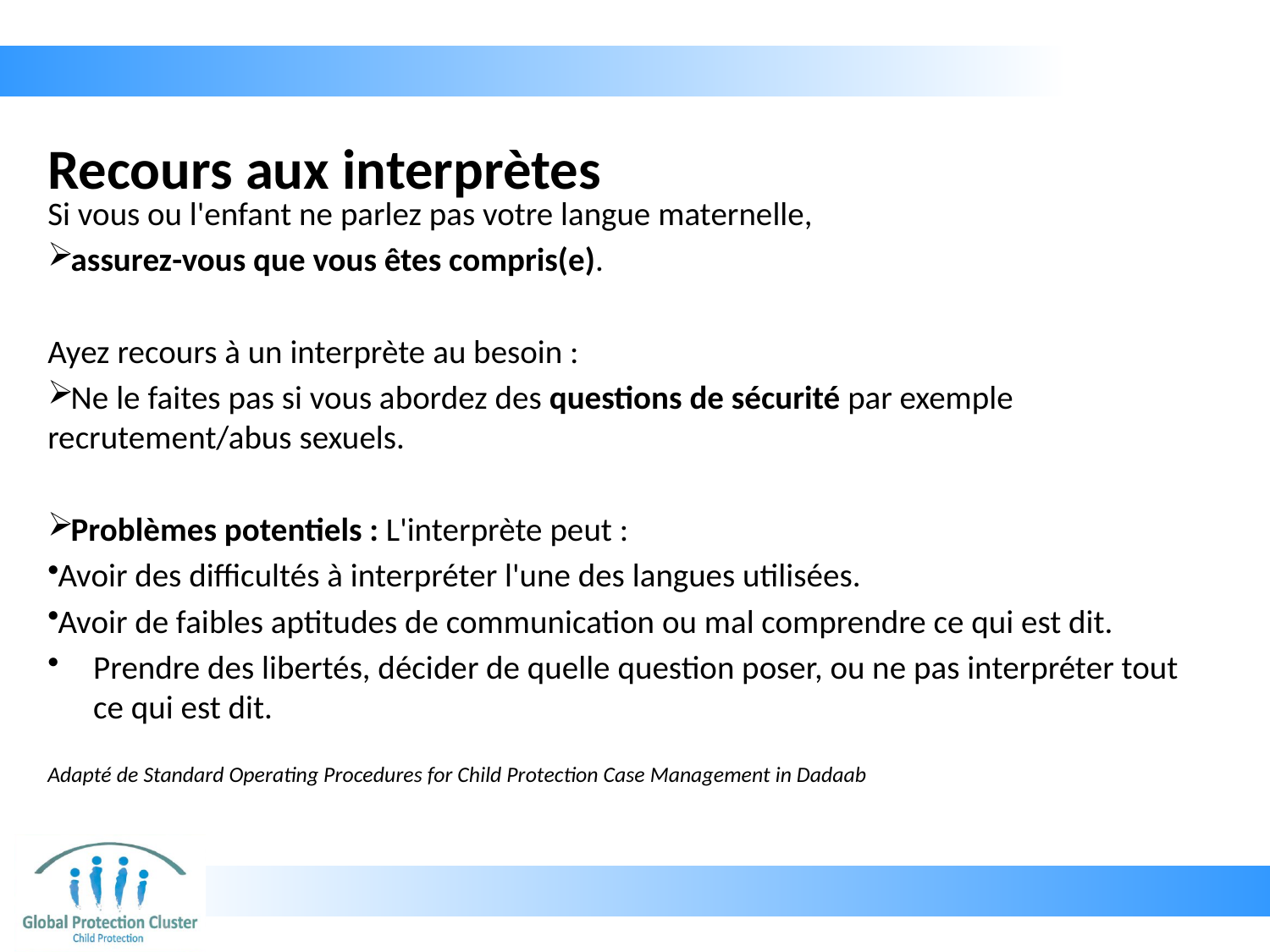

# Recours aux interprètes
Si vous ou l'enfant ne parlez pas votre langue maternelle,
assurez-vous que vous êtes compris(e).

Ayez recours à un interprète au besoin :
Ne le faites pas si vous abordez des questions de sécurité par exemple recrutement/abus sexuels.

Problèmes potentiels : L'interprète peut :
Avoir des difficultés à interpréter l'une des langues utilisées.
Avoir de faibles aptitudes de communication ou mal comprendre ce qui est dit.
Prendre des libertés, décider de quelle question poser, ou ne pas interpréter tout ce qui est dit.

Adapté de Standard Operating Procedures for Child Protection Case Management in Dadaab